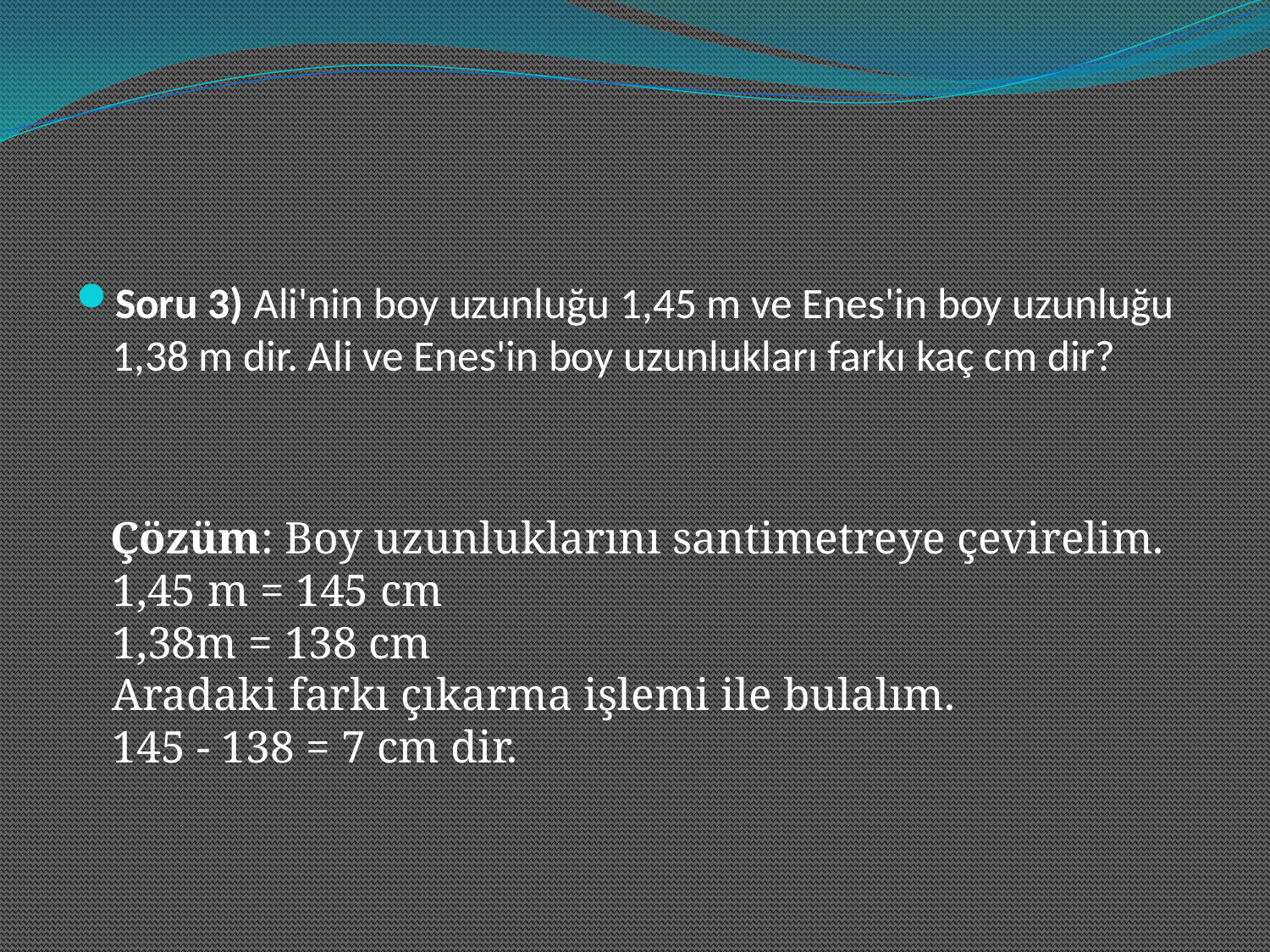

Soru 3) Ali'nin boy uzunluğu 1,45 m ve Enes'in boy uzunluğu 1,38 m dir. Ali ve Enes'in boy uzunlukları farkı kaç cm dir?

   Çözüm: Boy uzunluklarını santimetreye çevirelim.
1,45 m = 145 cm
1,38m = 138 cm
Aradaki farkı çıkarma işlemi ile bulalım.
145 - 138 = 7 cm dir.